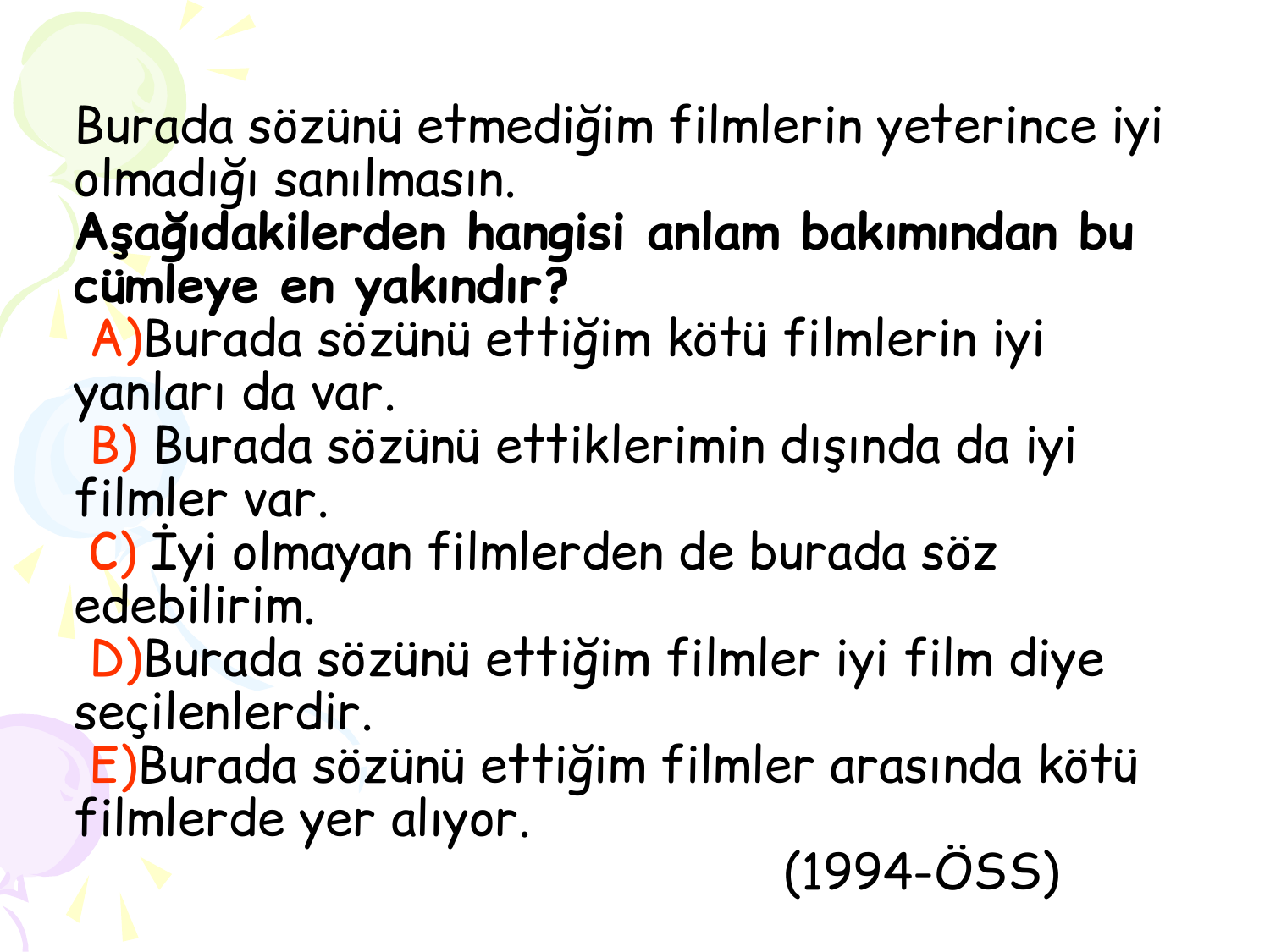

# Burada sözünü etmediğim filmlerin yeterince iyi olmadığı sanılmasın. Aşağıdakilerden hangisi anlam bakımından bu cümleye en yakındır? A)Burada sözünü ettiğim kötü filmlerin iyi yanları da var. B) Burada sözünü ettiklerimin dışında da iyi filmler var. C) İyi olmayan filmlerden de burada söz edebilirim. D)Burada sözünü ettiğim filmler iyi film diye seçilenlerdir. E)Burada sözünü ettiğim filmler arasında kötü filmlerde yer alıyor. (1994-ÖSS)